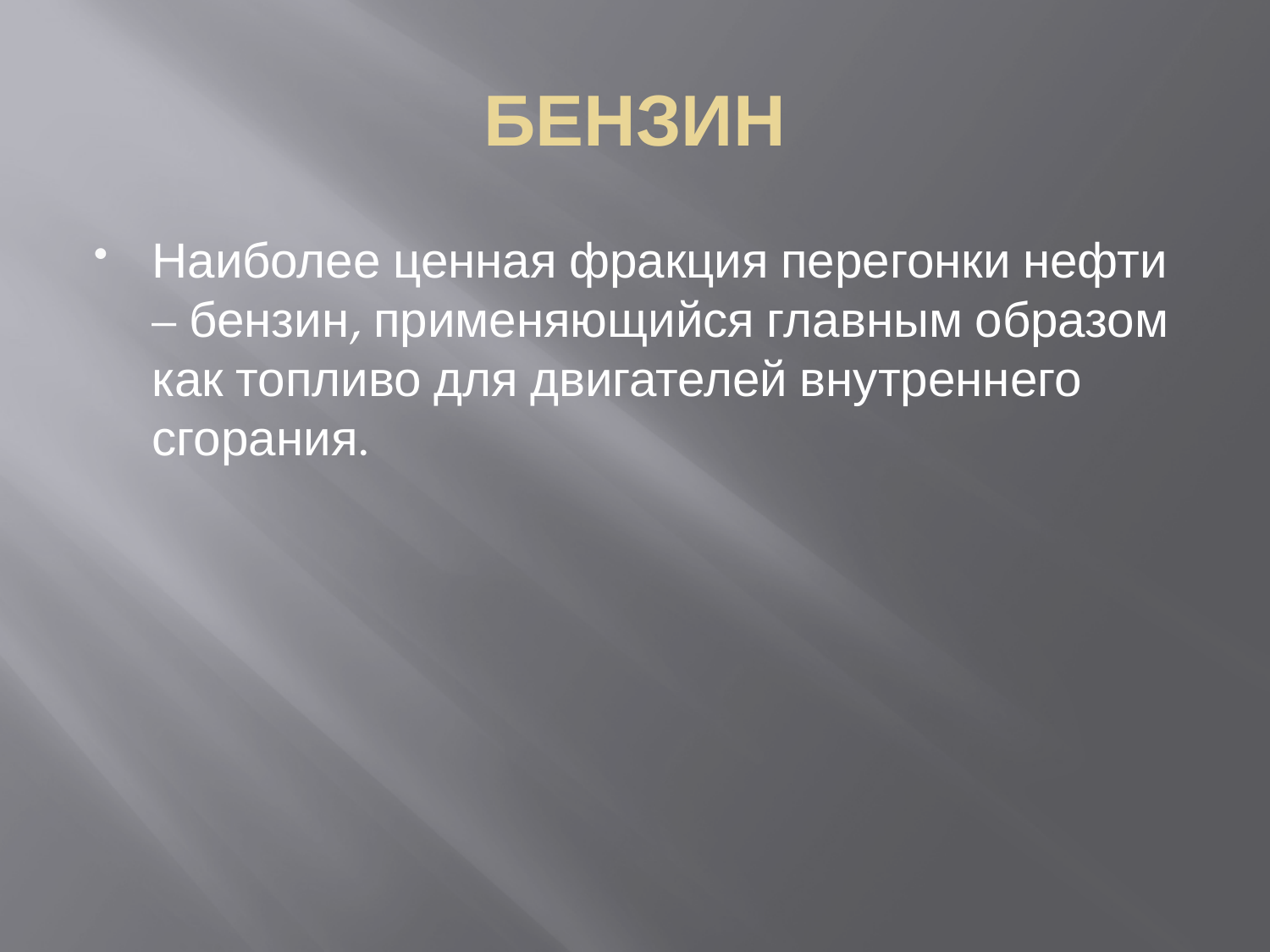

БЕНЗИН
Наиболее ценная фракция перегонки нефти – бензин, применяющийся главным образом как топливо для двигателей внутреннего сгорания.